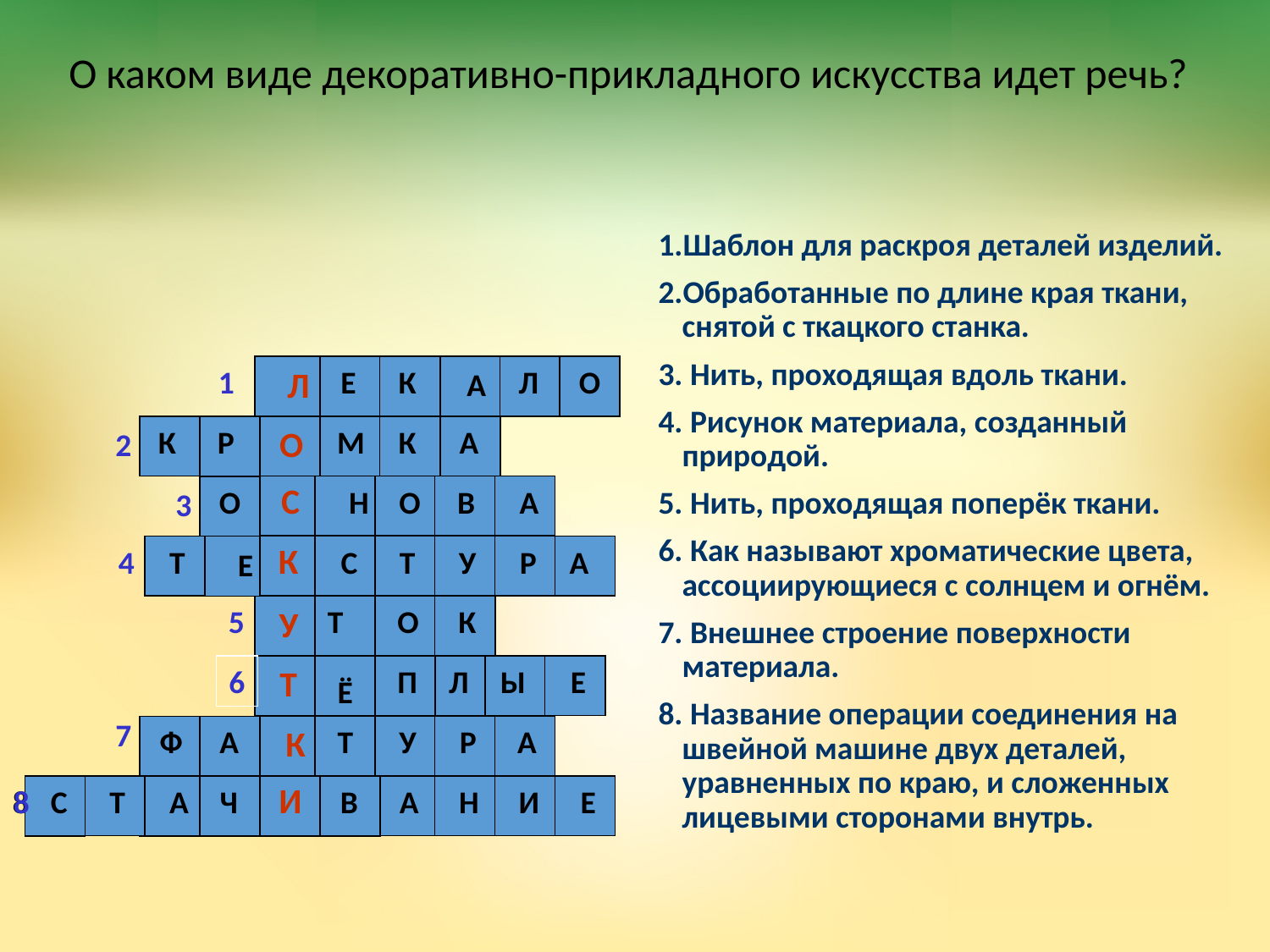

О каком виде декоративно-прикладного искусства идет речь?
1.Шаблон для раскроя деталей изделий.
2.Обработанные по длине края ткани, снятой с ткацкого станка.
3. Нить, проходящая вдоль ткани.
4. Рисунок материала, созданный природой.
5. Нить, проходящая поперёк ткани.
6. Как называют хроматические цвета, ассоциирующиеся с солнцем и огнём.
7. Внешнее строение поверхности материала.
8. Название операции соединения на швейной машине двух деталей, уравненных по краю, и сложенных лицевыми сторонами внутрь.
1

Л

Е

К

Л
О

А

К
Р
О
М
К
А

2
С
О

Н

О

В

А

3
К
4

Т

С

Т

У

Р

А

Е
5

У

Т

О

К
6

Т

П

Л

Ы

Е
Ё
7
К
Ф
А

Т

У

Р

А

И
8
8
С

Т
А
Ч
В

А

Н

И

Е